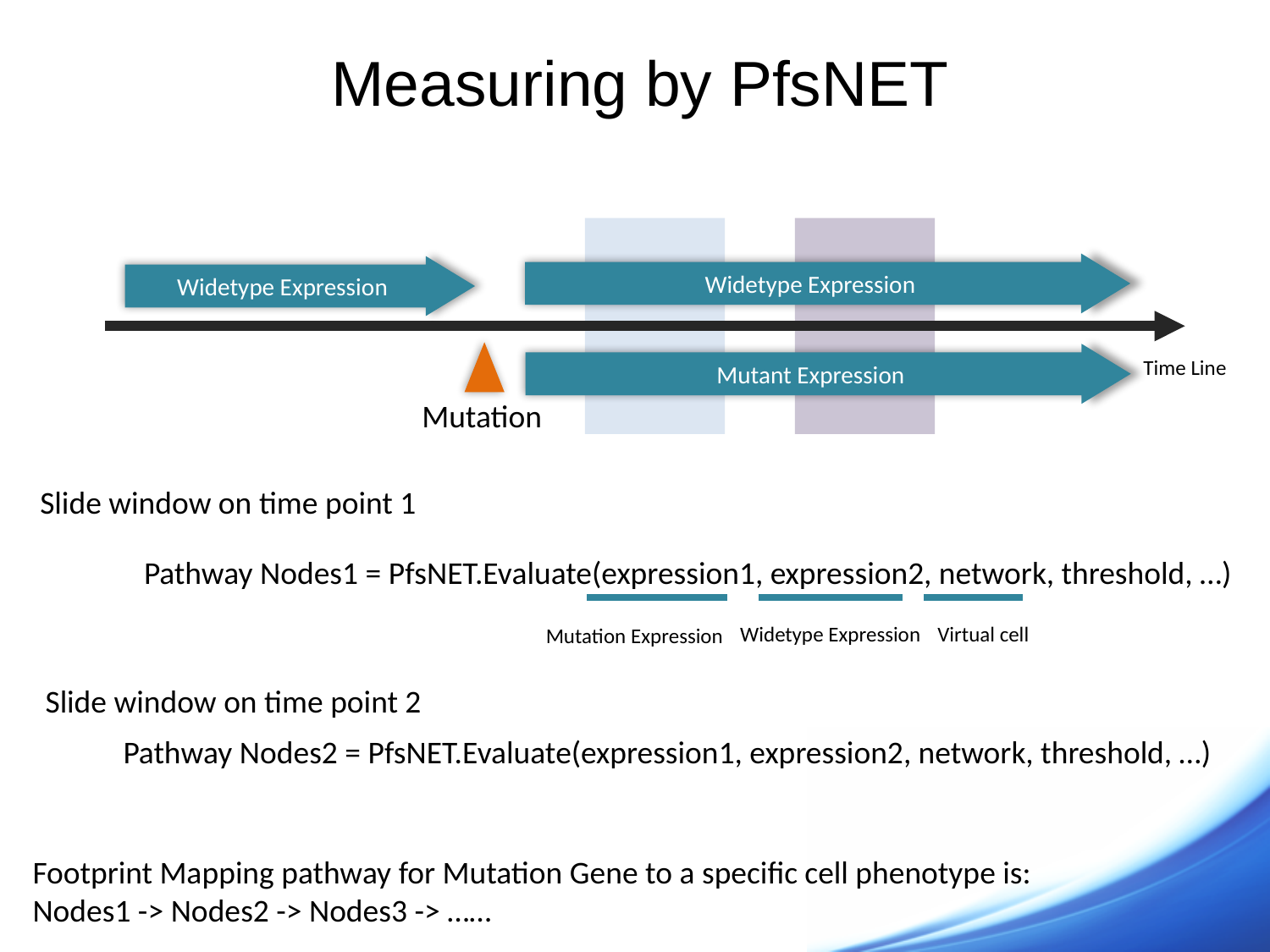

# Measuring by PfsNET

Widetype Expression
Widetype Expression

Mutant Expression
Time Line
Mutation
Slide window on time point 1
Pathway Nodes1 = PfsNET.Evaluate(expression1, expression2, network, threshold, …)
Virtual cell
Widetype Expression
Mutation Expression
Slide window on time point 2
Pathway Nodes2 = PfsNET.Evaluate(expression1, expression2, network, threshold, …)
Footprint Mapping pathway for Mutation Gene to a specific cell phenotype is:
Nodes1 -> Nodes2 -> Nodes3 -> ……